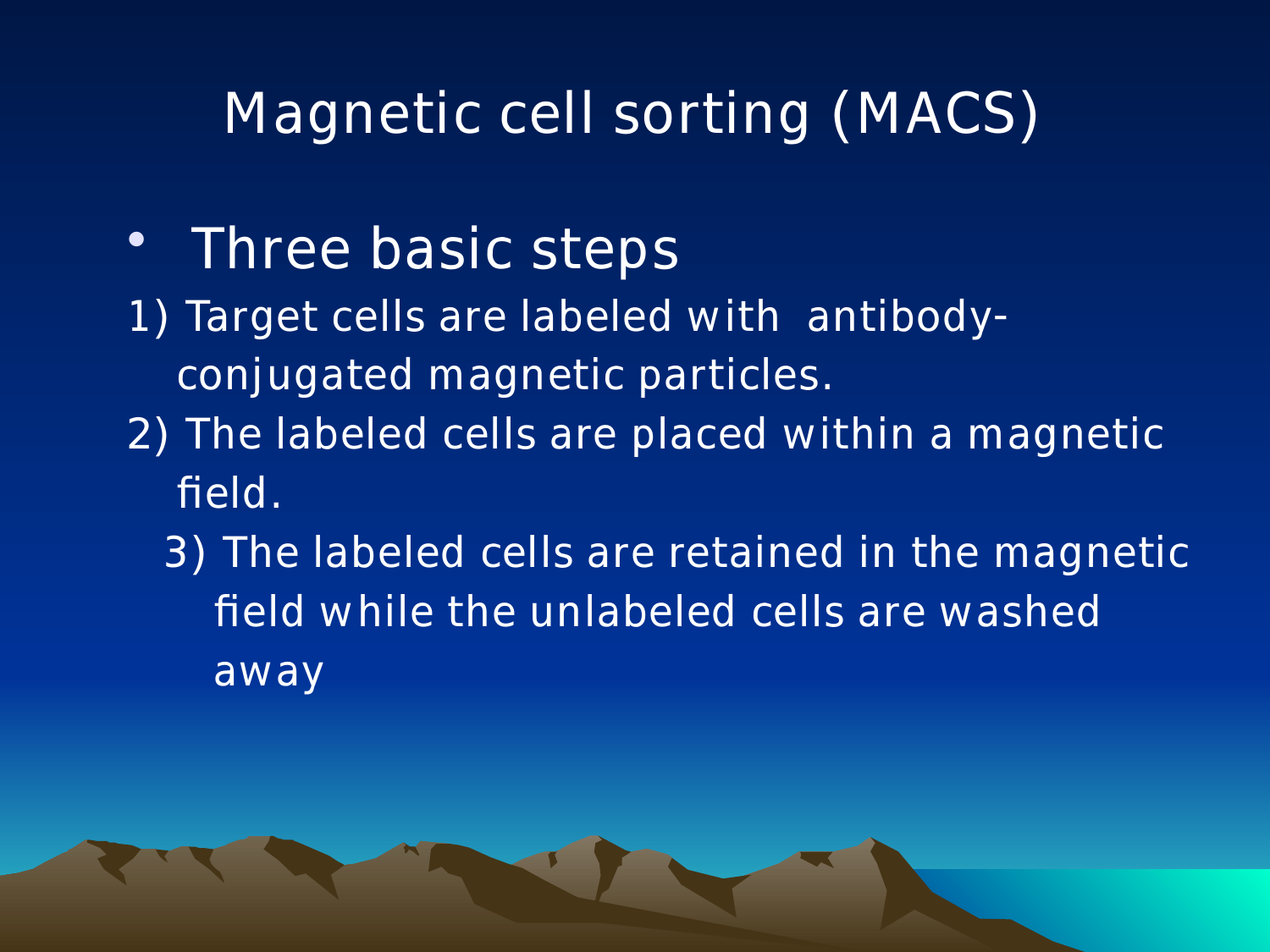

# Magnetic cell sorting (MACS)
 Three basic steps
1) Target cells are labeled with  antibody-
    conjugated magnetic particles.
2) The labeled cells are placed within a magnetic
    field.
   3) The labeled cells are retained in the magnetic
       field while the unlabeled cells are washed
       away